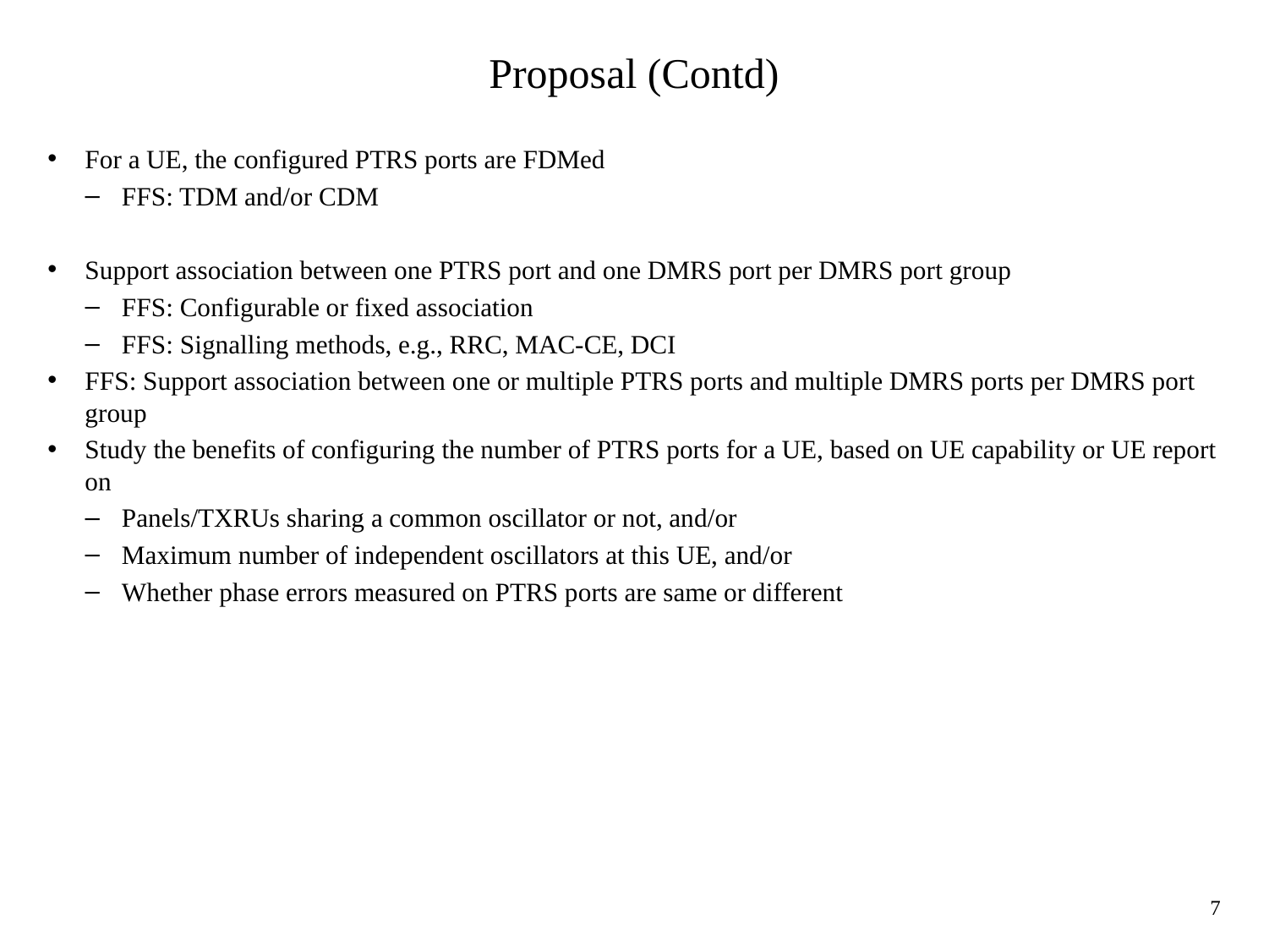

# Proposal (Contd)
For a UE, the configured PTRS ports are FDMed
FFS: TDM and/or CDM

Support association between one PTRS port and one DMRS port per DMRS port group
FFS: Configurable or fixed association
FFS: Signalling methods, e.g., RRC, MAC-CE, DCI
FFS: Support association between one or multiple PTRS ports and multiple DMRS ports per DMRS port group
Study the benefits of configuring the number of PTRS ports for a UE, based on UE capability or UE report on
Panels/TXRUs sharing a common oscillator or not, and/or
Maximum number of independent oscillators at this UE, and/or
Whether phase errors measured on PTRS ports are same or different

7